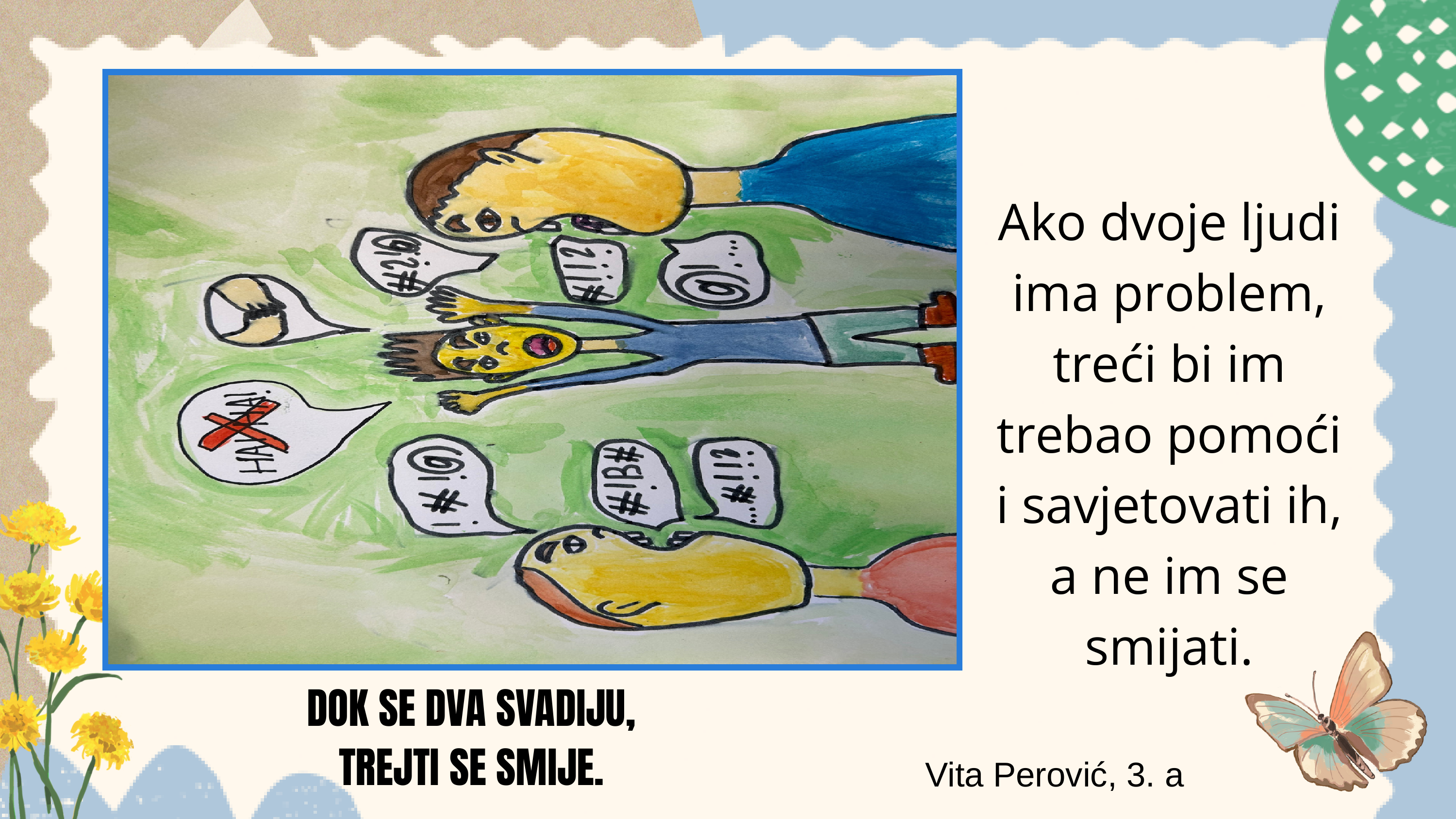

Ako dvoje ljudi ima problem, treći bi im trebao pomoći i savjetovati ih, a ne im se smijati.

DOK SE DVA SVADIJU,
TREJTI SE SMIJE.

Vita Perović, 3. a